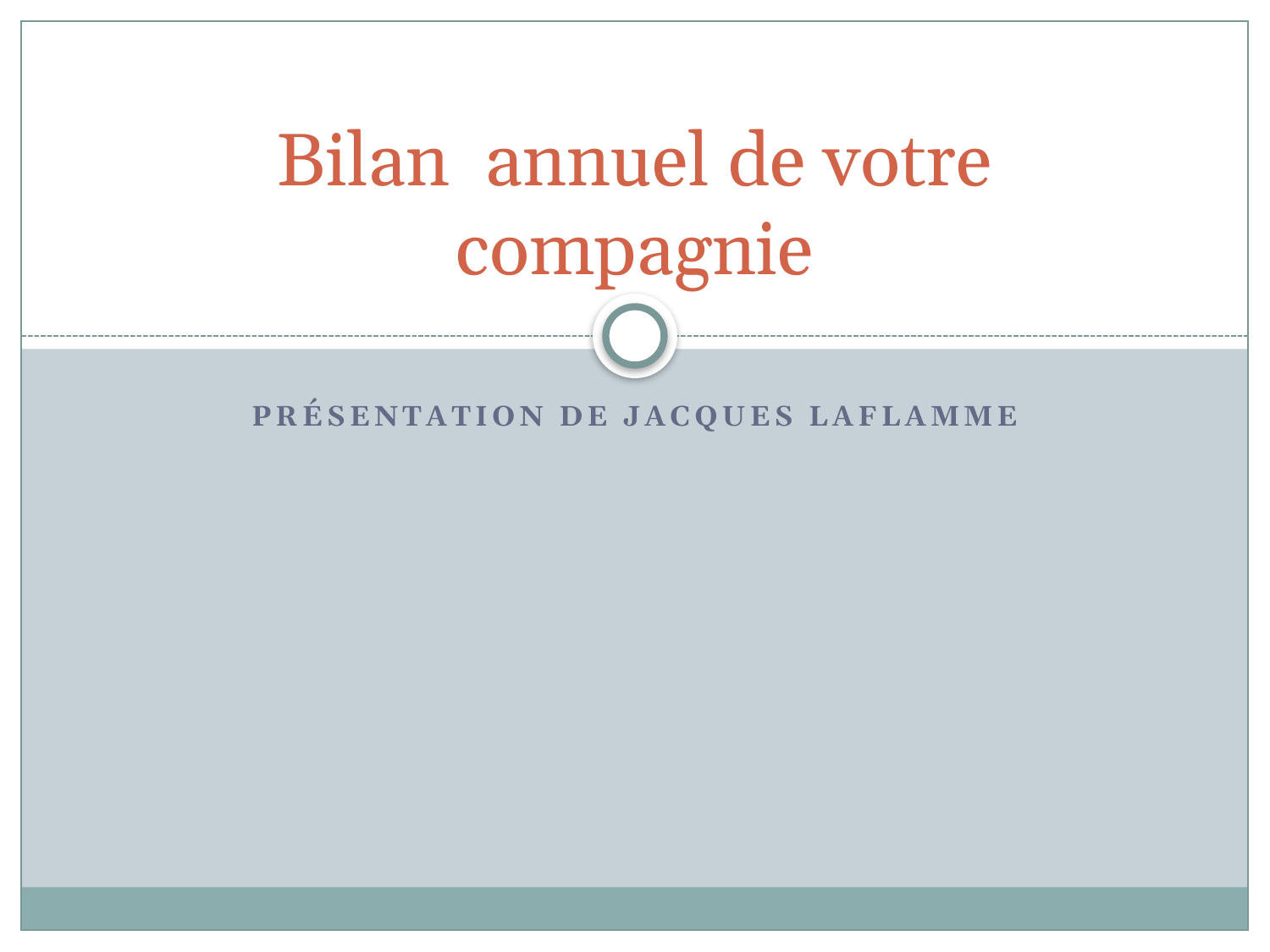

# Bilan  annuel de votre compagnie
Présentation de Jacques Laflamme